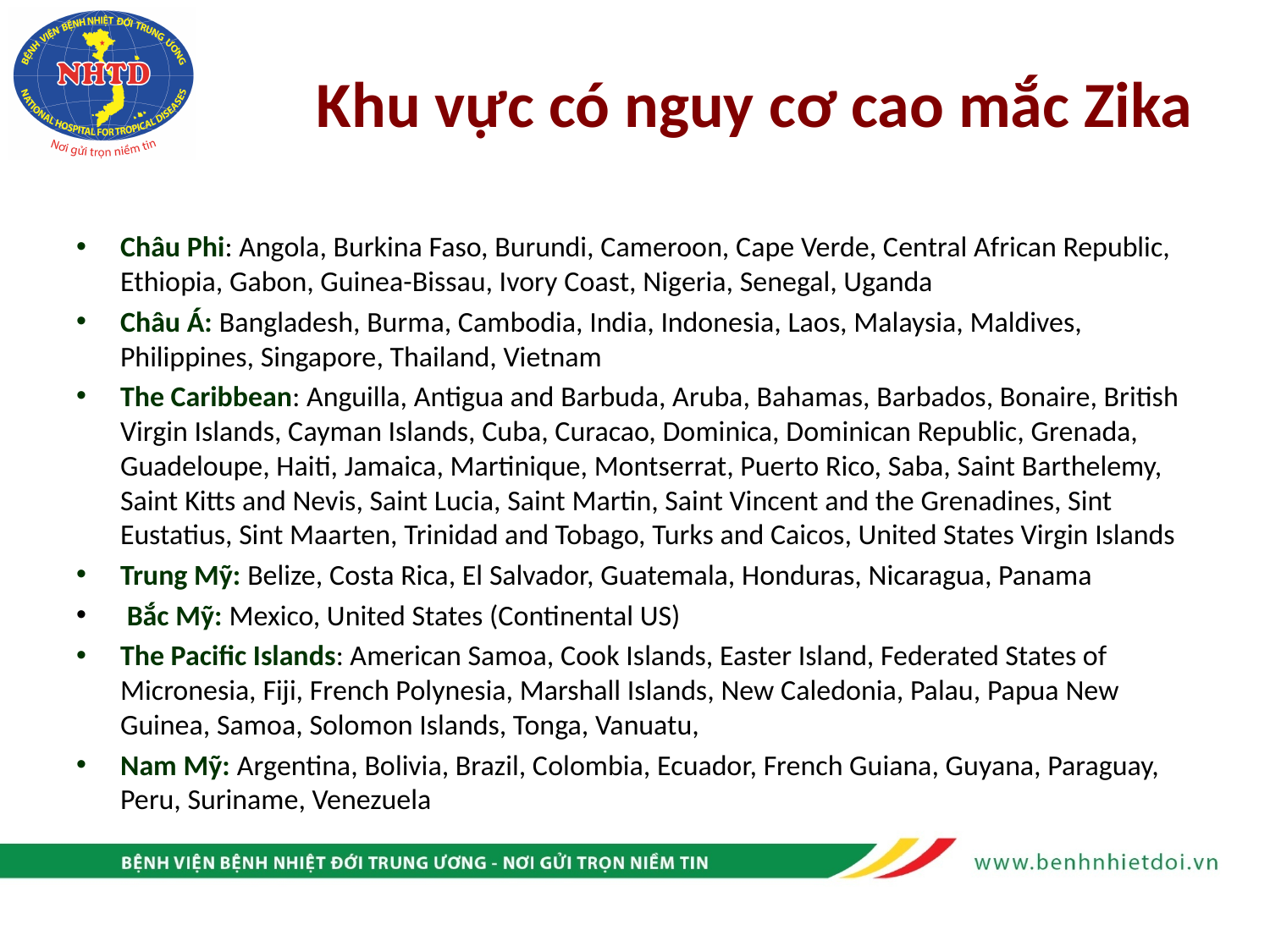

# Khu vực có nguy cơ cao mắc Zika
Châu Phi: Angola, Burkina Faso, Burundi, Cameroon, Cape Verde, Central African Republic, Ethiopia, Gabon, Guinea-Bissau, Ivory Coast, Nigeria, Senegal, Uganda
Châu Á: Bangladesh, Burma, Cambodia, India, Indonesia, Laos, Malaysia, Maldives, Philippines, Singapore, Thailand, Vietnam
The Caribbean: Anguilla, Antigua and Barbuda, Aruba, Bahamas, Barbados, Bonaire, British Virgin Islands, Cayman Islands, Cuba, Curacao, Dominica, Dominican Republic, Grenada, Guadeloupe, Haiti, Jamaica, Martinique, Montserrat, Puerto Rico, Saba, Saint Barthelemy, Saint Kitts and Nevis, Saint Lucia, Saint Martin, Saint Vincent and the Grenadines, Sint Eustatius, Sint Maarten, Trinidad and Tobago, Turks and Caicos, United States Virgin Islands
Trung Mỹ: Belize, Costa Rica, El Salvador, Guatemala, Honduras, Nicaragua, Panama
 Bắc Mỹ: Mexico, United States (Continental US)
The Pacific Islands: American Samoa, Cook Islands, Easter Island, Federated States of Micronesia, Fiji, French Polynesia, Marshall Islands, New Caledonia, Palau, Papua New Guinea, Samoa, Solomon Islands, Tonga, Vanuatu,
Nam Mỹ: Argentina, Bolivia, Brazil, Colombia, Ecuador, French Guiana, Guyana, Paraguay, Peru, Suriname, Venezuela